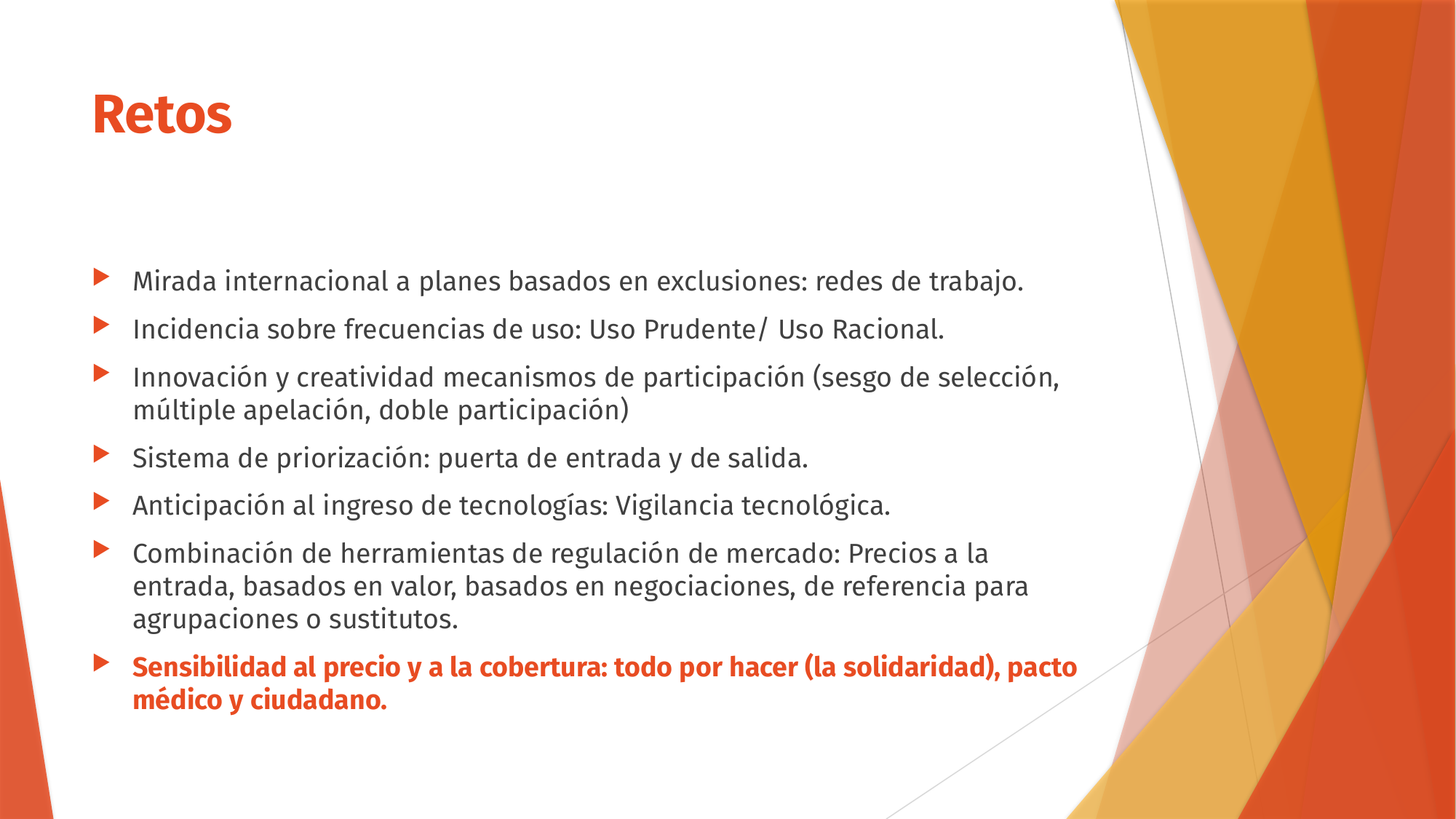

# Retos
Mirada internacional a planes basados en exclusiones: redes de trabajo.
Incidencia sobre frecuencias de uso: Uso Prudente/ Uso Racional.
Innovación y creatividad mecanismos de participación (sesgo de selección, múltiple apelación, doble participación)
Sistema de priorización: puerta de entrada y de salida.
Anticipación al ingreso de tecnologías: Vigilancia tecnológica.
Combinación de herramientas de regulación de mercado: Precios a la entrada, basados en valor, basados en negociaciones, de referencia para agrupaciones o sustitutos.
Sensibilidad al precio y a la cobertura: todo por hacer (la solidaridad), pacto médico y ciudadano.